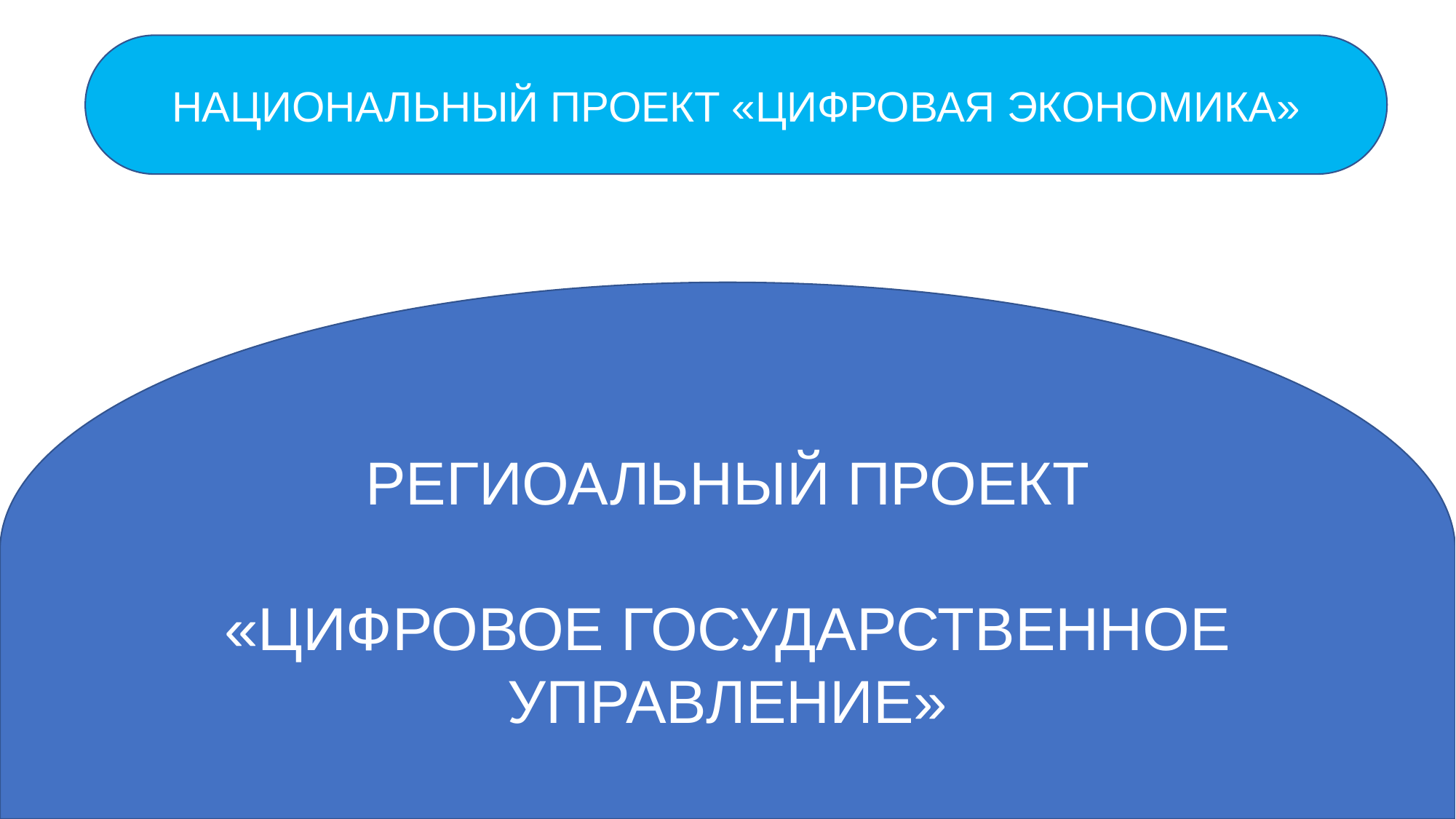

РЕГИОАЛЬНЫЙ ПРОЕКТ

«ЦИФРОВОЕ ГОСУДАРСТВЕННОЕ УПРАВЛЕНИЕ»
НАЦИОНАЛЬНЫЙ ПРОЕКТ «ЦИФРОВАЯ ЭКОНОМИКА»

# РЕГИОНАЛЬНЫЙ ПРОЕКТ «ЦИФРОВОЕ ГОСУДАРСТВЕННОЕ УПРАВЛЕНИЕ»